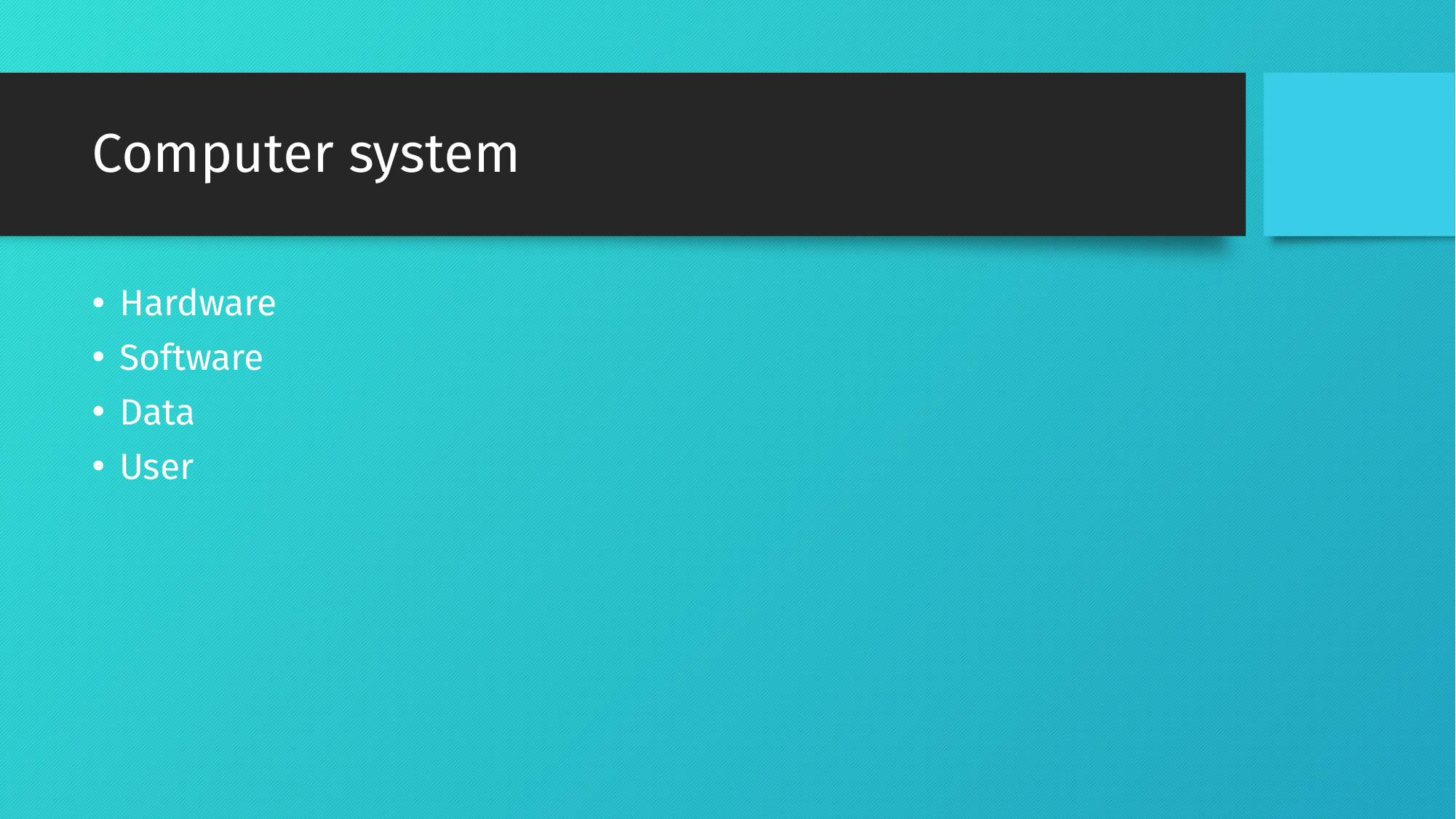

# Computer system
Hardware
Software
Data
User